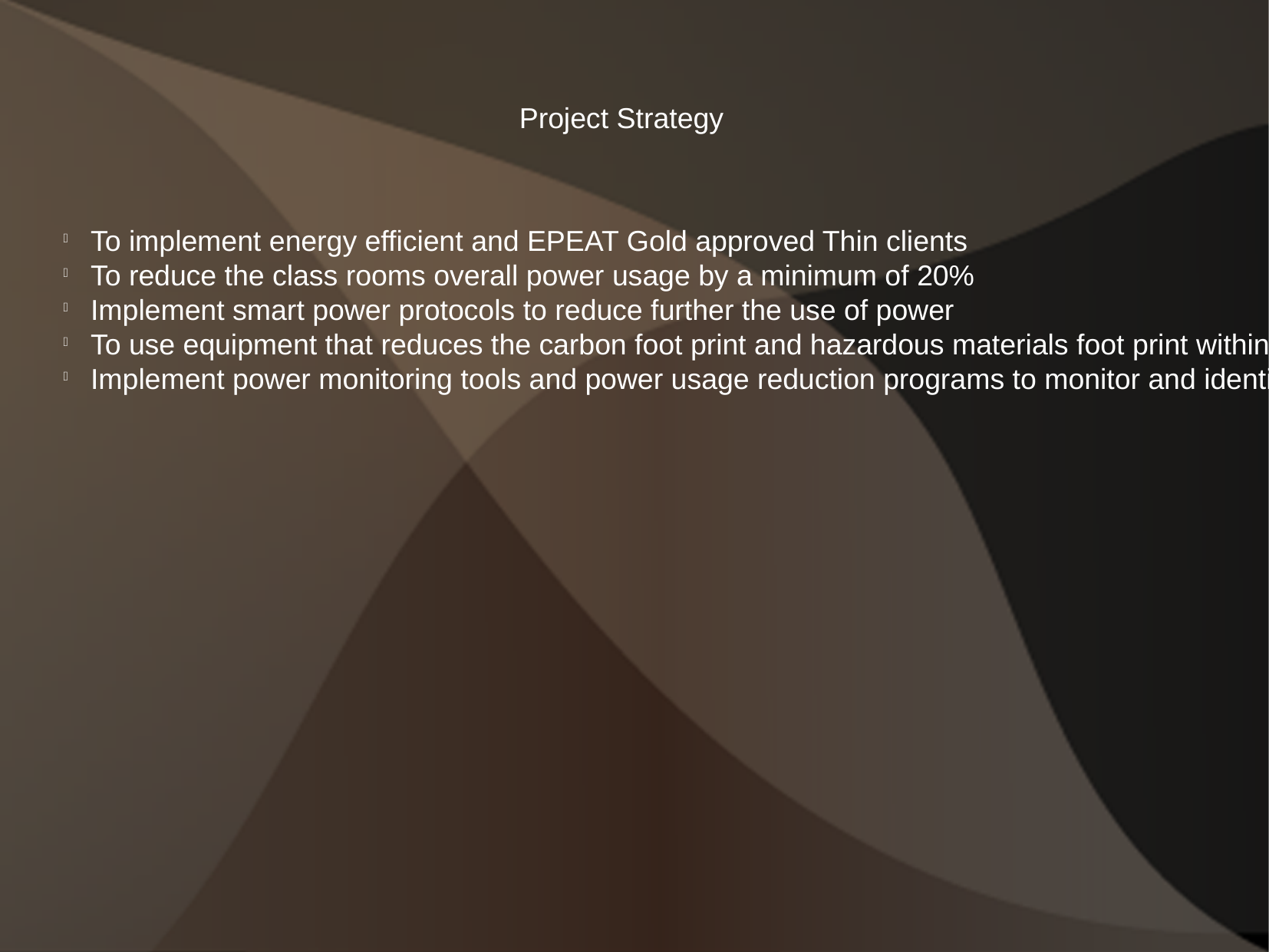

Project Strategy
To implement energy efficient and EPEAT Gold approved Thin clients
To reduce the class rooms overall power usage by a minimum of 20%
Implement smart power protocols to reduce further the use of power
To use equipment that reduces the carbon foot print and hazardous materials foot print within the class
Implement power monitoring tools and power usage reduction programs to monitor and identify future potential power reduction.